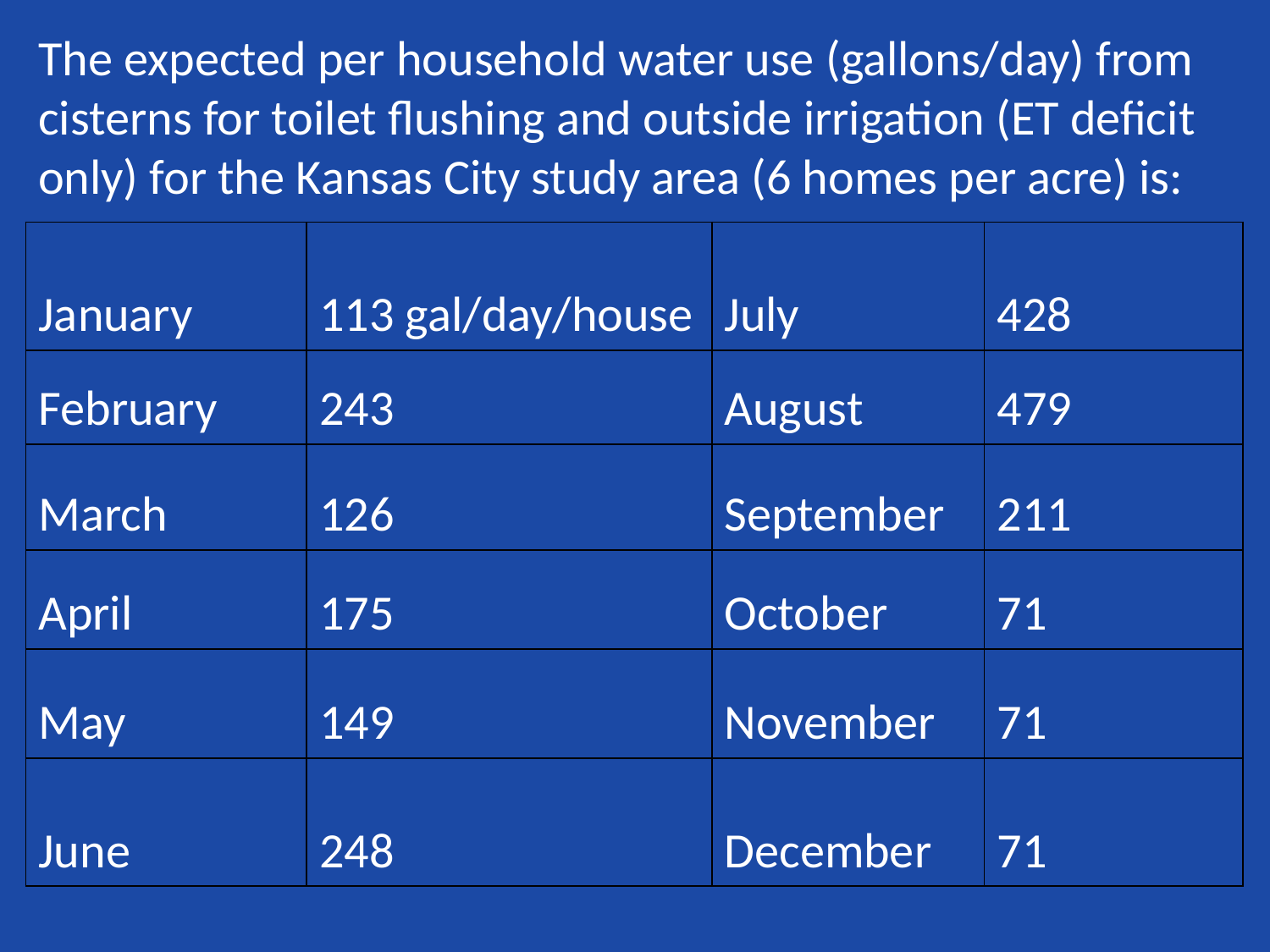

The expected per household water use (gallons/day) from cisterns for toilet flushing and outside irrigation (ET deficit only) for the Kansas City study area (6 homes per acre) is:
| January | 113 gal/day/house | July | 428 |
| --- | --- | --- | --- |
| February | 243 | August | 479 |
| March | 126 | September | 211 |
| April | 175 | October | 71 |
| May | 149 | November | 71 |
| June | 248 | December | 71 |